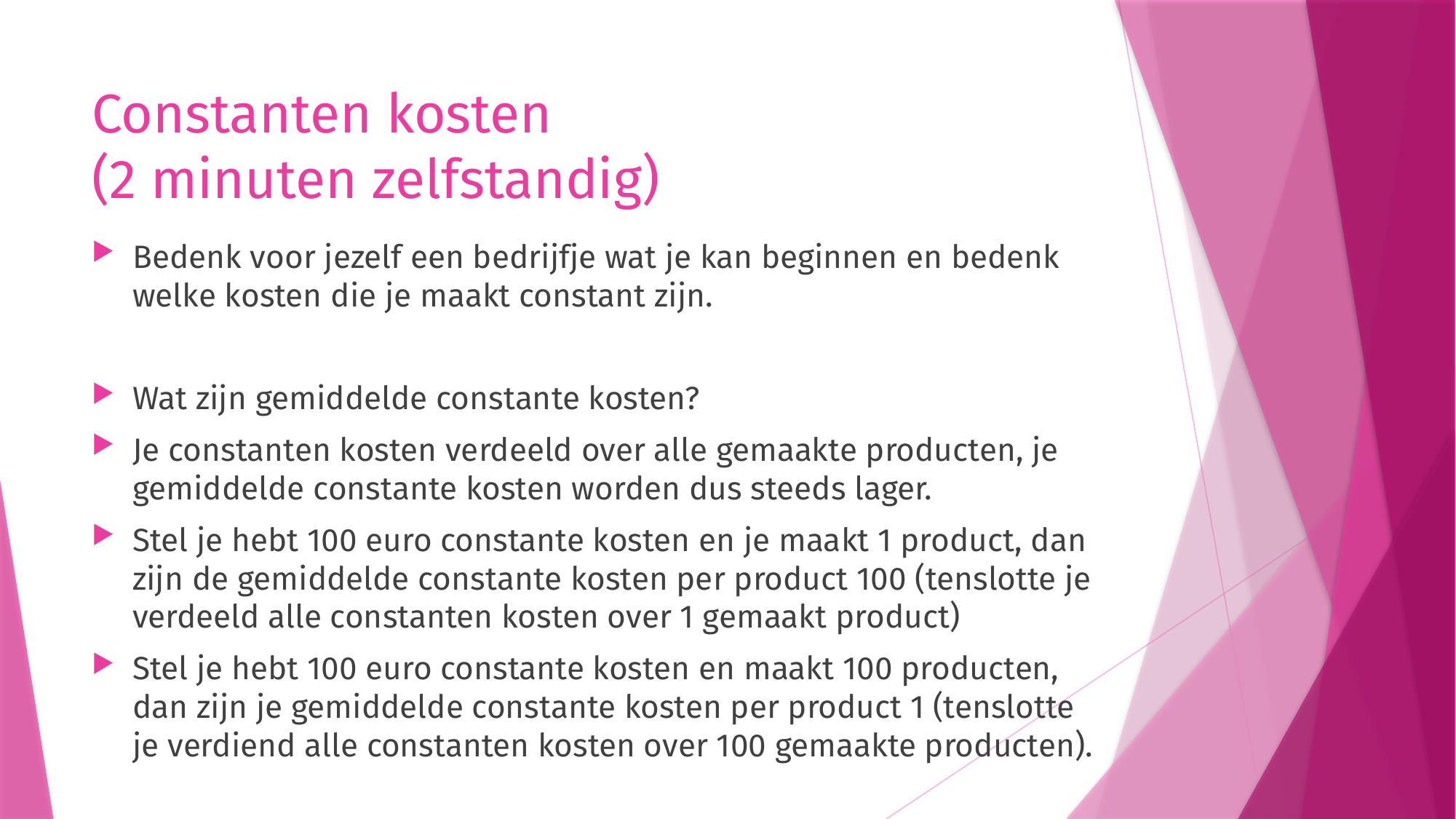

# Constanten kosten (2 minuten zelfstandig)
Bedenk voor jezelf een bedrijfje wat je kan beginnen en bedenk welke kosten die je maakt constant zijn.

Wat zijn gemiddelde constante kosten?
Je constanten kosten verdeeld over alle gemaakte producten, je gemiddelde constante kosten worden dus steeds lager.
Stel je hebt 100 euro constante kosten en je maakt 1 product, dan zijn de gemiddelde constante kosten per product 100 (tenslotte je verdeeld alle constanten kosten over 1 gemaakt product)
Stel je hebt 100 euro constante kosten en maakt 100 producten, dan zijn je gemiddelde constante kosten per product 1 (tenslotte je verdiend alle constanten kosten over 100 gemaakte producten).